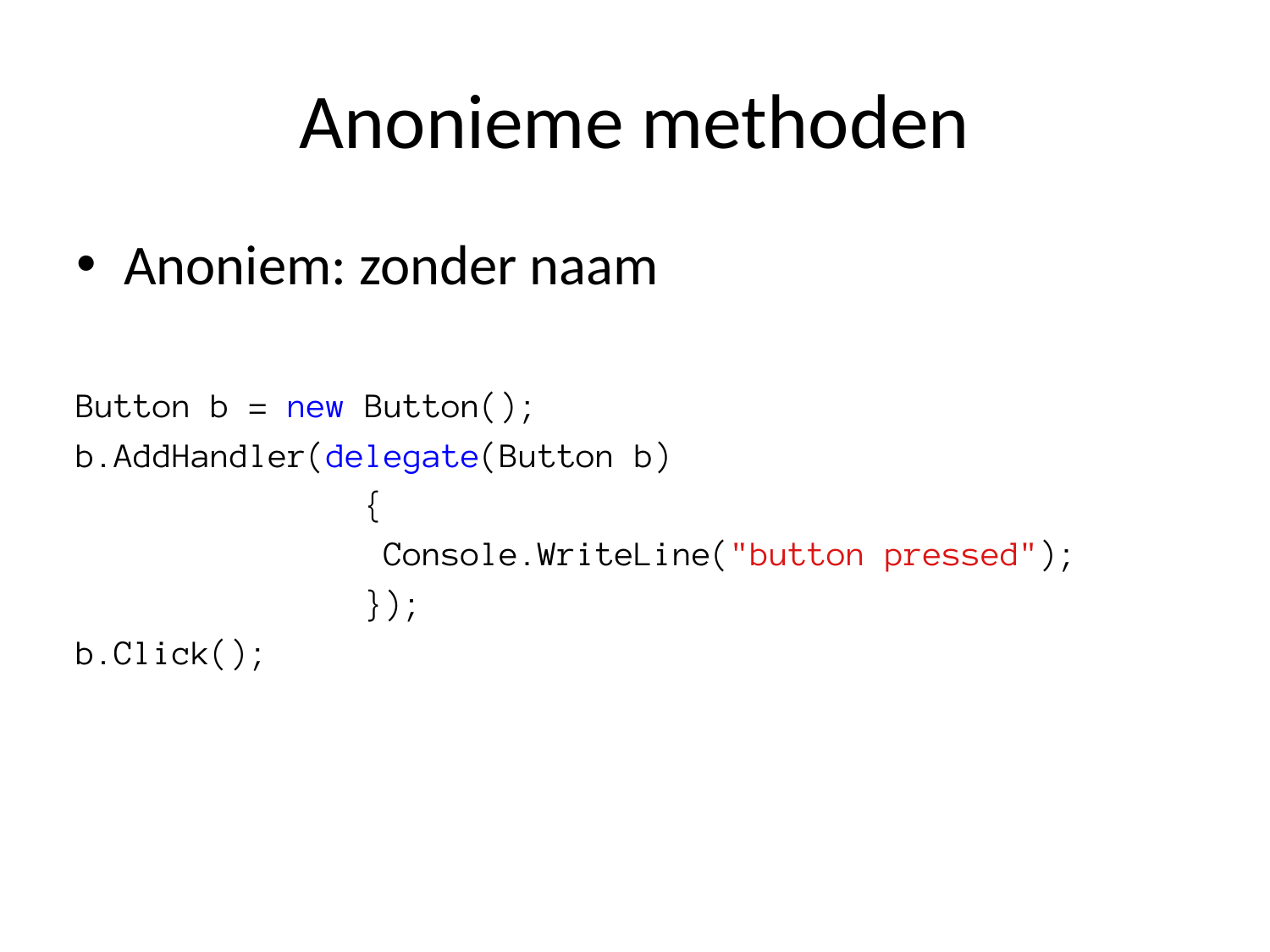

# Anonieme methoden
Anoniem: zonder naam

Button b = new Button();
b.AddHandler(delegate(Button b)
               {
                Console.WriteLine("button pressed");
               });
b.Click();